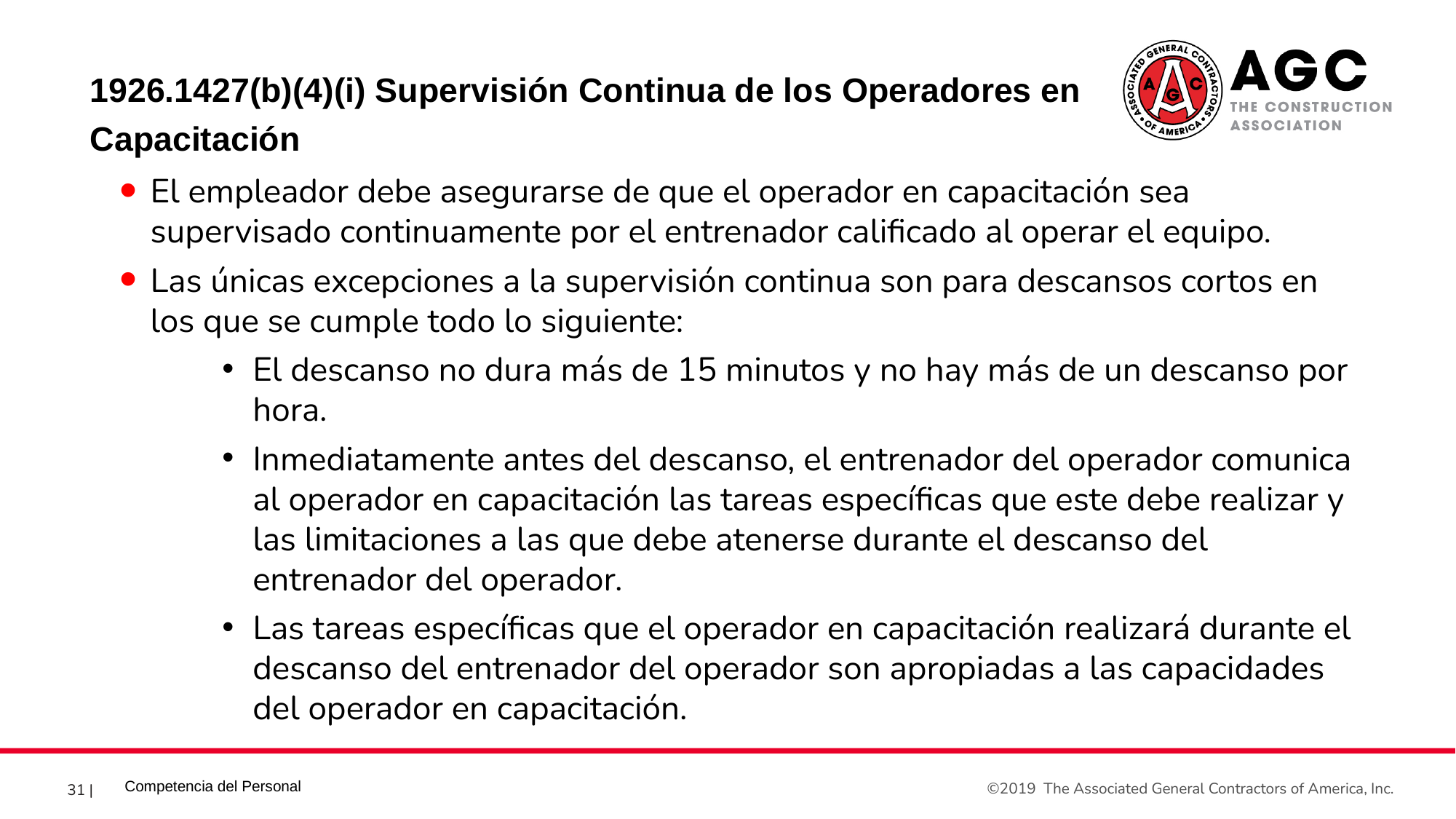

1926.1427(b)(4)(i) Supervisión Continua de los Operadores en Capacitación
El empleador debe asegurarse de que el operador en capacitación sea supervisado continuamente por el entrenador calificado al operar el equipo.
Las únicas excepciones a la supervisión continua son para descansos cortos en los que se cumple todo lo siguiente:
El descanso no dura más de 15 minutos y no hay más de un descanso por hora.
Inmediatamente antes del descanso, el entrenador del operador comunica al operador en capacitación las tareas específicas que este debe realizar y las limitaciones a las que debe atenerse durante el descanso del entrenador del operador.
Las tareas específicas que el operador en capacitación realizará durante el descanso del entrenador del operador son apropiadas a las capacidades del operador en capacitación.
Competencia del Personal